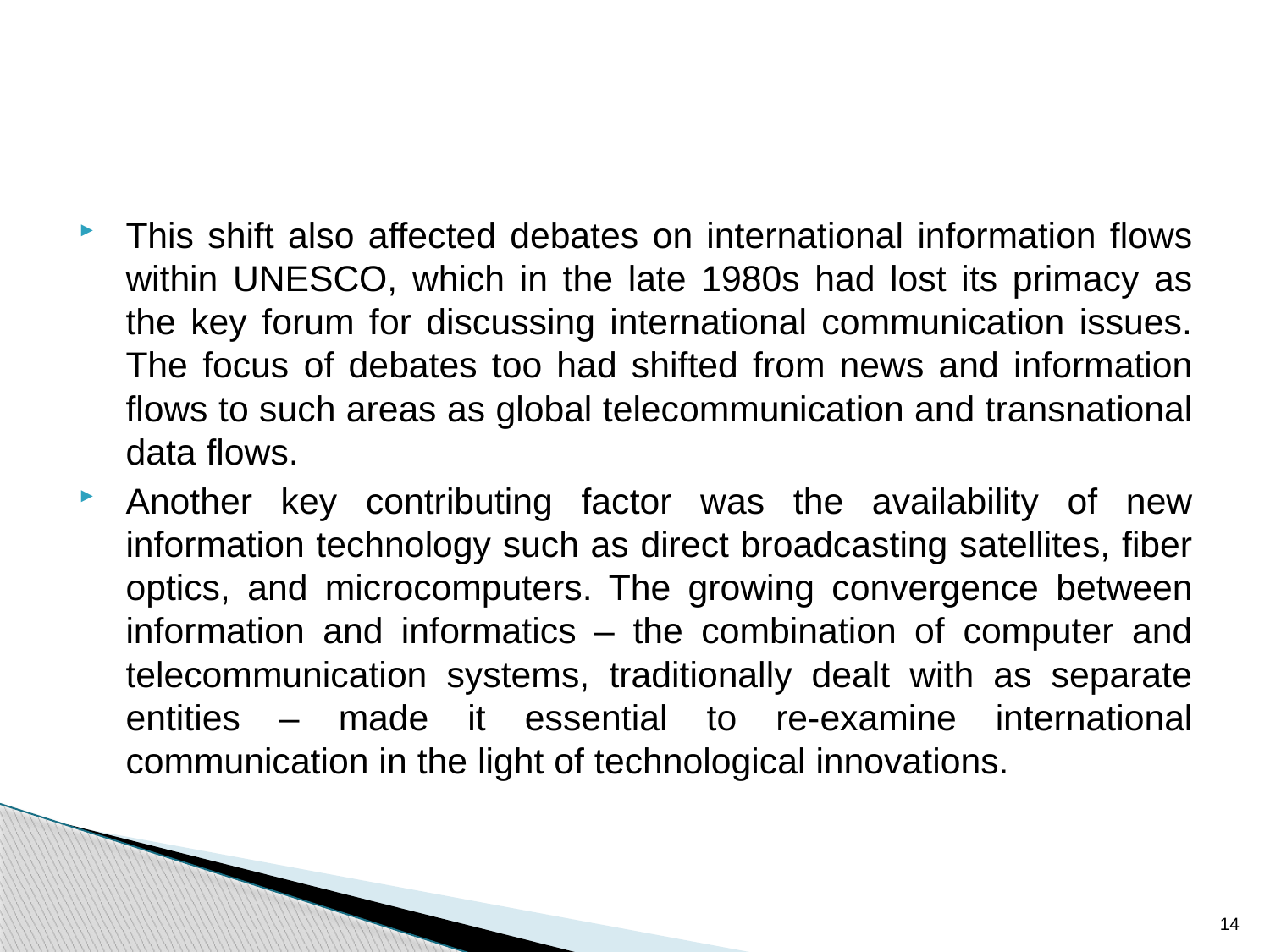

#
This shift also affected debates on international information flows within UNESCO, which in the late 1980s had lost its primacy as the key forum for discussing international communication issues. The focus of debates too had shifted from news and information flows to such areas as global telecommunication and transnational data flows.
Another key contributing factor was the availability of new information technology such as direct broadcasting satellites, fiber optics, and microcomputers. The growing convergence between information and informatics – the combination of computer and telecommunication systems, traditionally dealt with as separate entities – made it essential to re-examine international communication in the light of technological innovations.

14